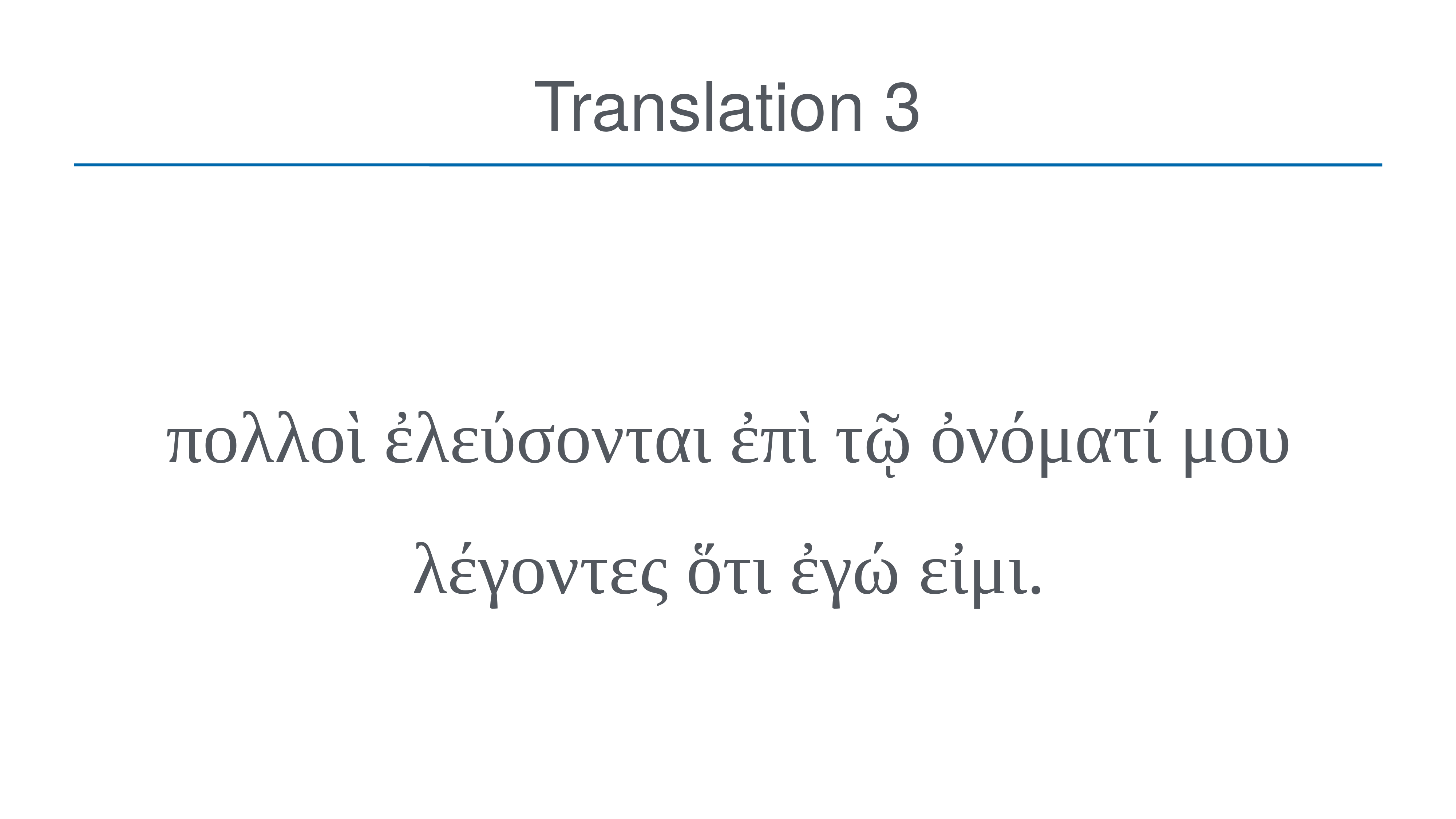

# Translation 3
πολλοὶ ἐλεύσονται ἐπὶ τῷ ὀνόματί μου λέγοντες ὅτι ἐγώ εἰμι.